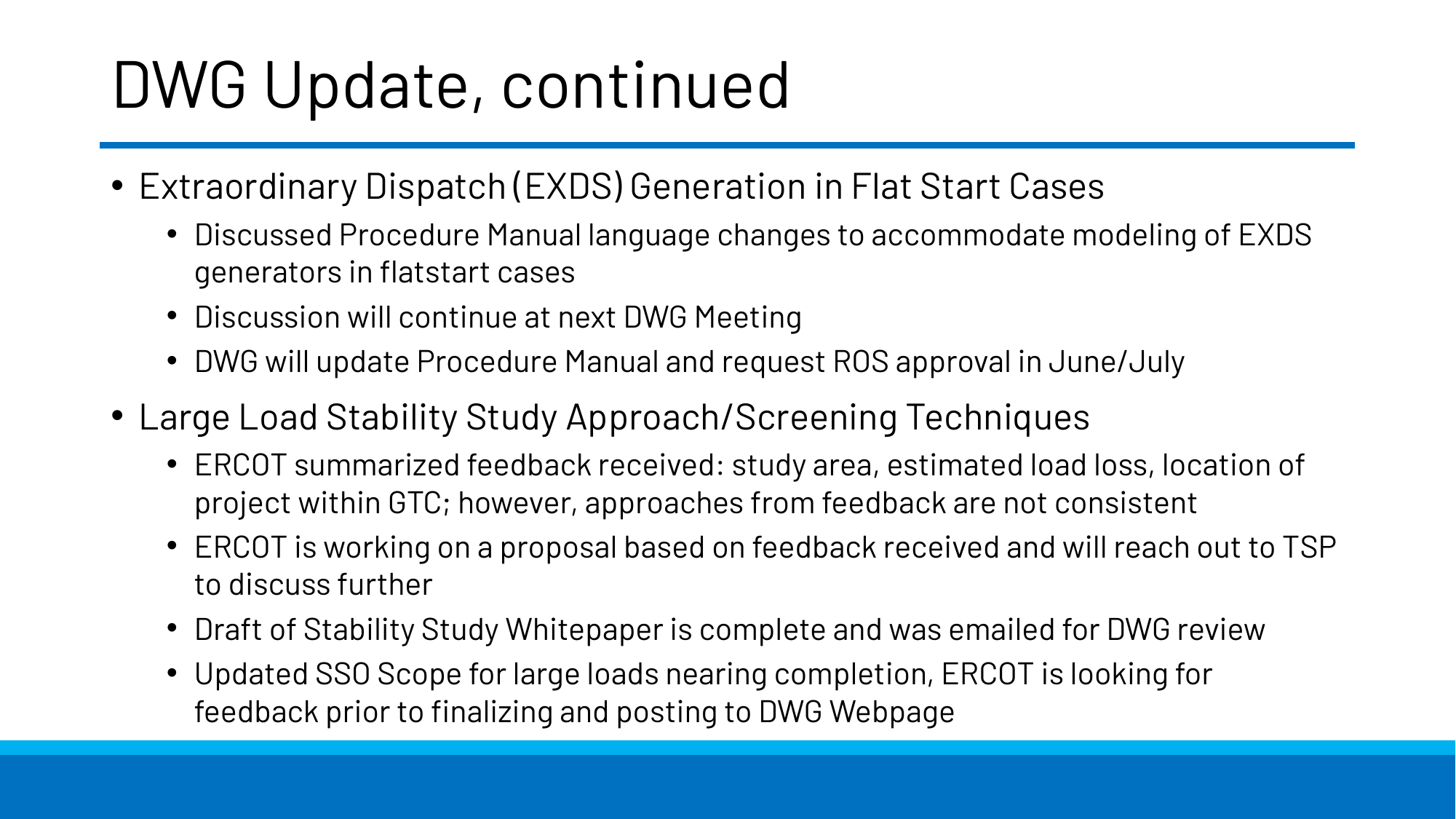

# DWG Update, continued
Extraordinary Dispatch (EXDS) Generation in Flat Start Cases
Discussed Procedure Manual language changes to accommodate modeling of EXDS generators in flatstart cases
Discussion will continue at next DWG Meeting
DWG will update Procedure Manual and request ROS approval in June/July
Large Load Stability Study Approach/Screening Techniques
ERCOT summarized feedback received: study area, estimated load loss, location of project within GTC; however, approaches from feedback are not consistent
ERCOT is working on a proposal based on feedback received and will reach out to TSP to discuss further
Draft of Stability Study Whitepaper is complete and was emailed for DWG review
Updated SSO Scope for large loads nearing completion, ERCOT is looking for feedback prior to finalizing and posting to DWG Webpage